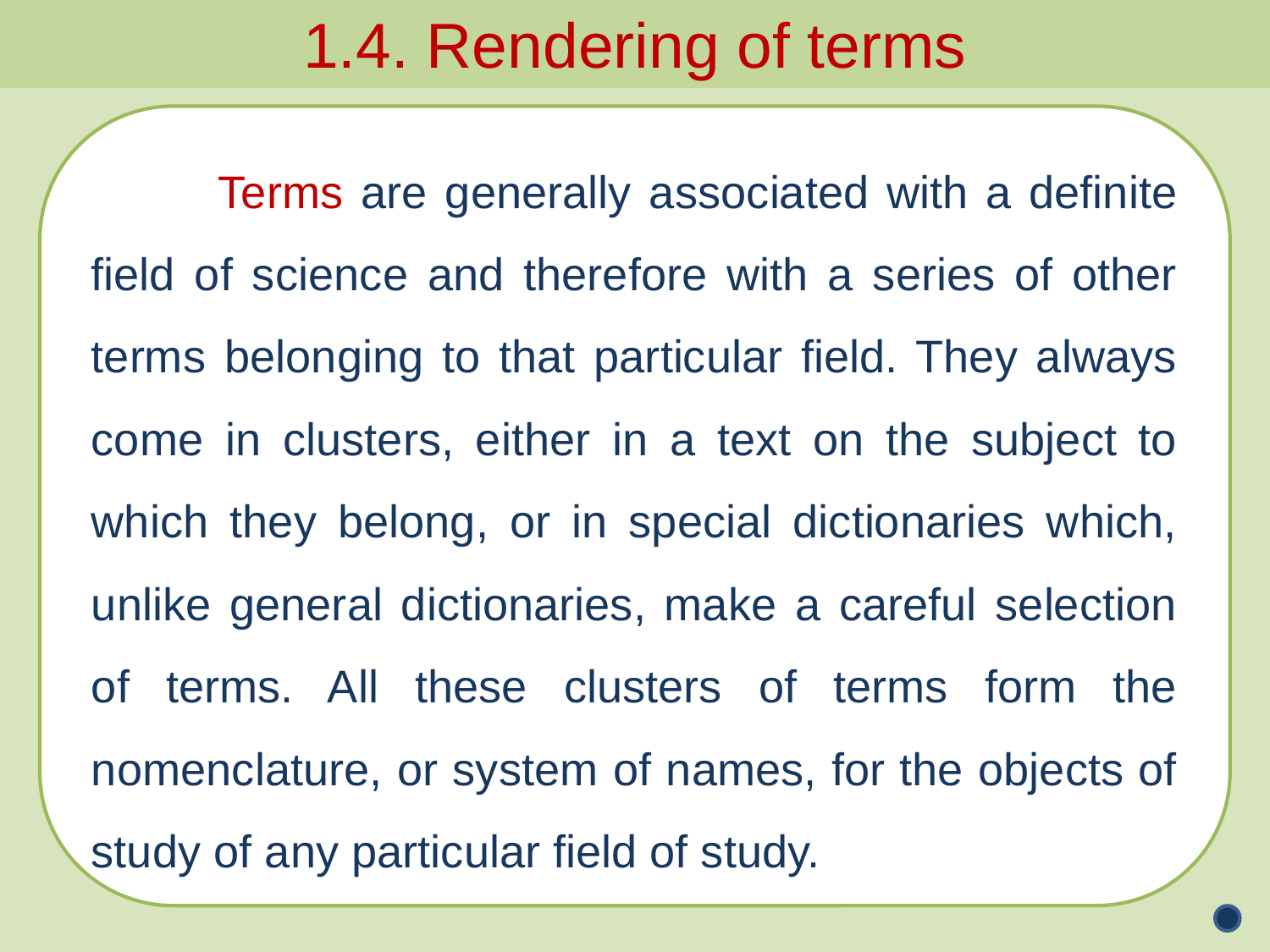

1.4. Rendering of terms
	Terms are generally associated with a definite field of science and therefore with a series of other terms belonging to that particular field. They always come in clusters, either in a text on the subject to which they belong, or in special dictionaries which, unlike general dictionaries, make a careful selection of terms. All these clusters of terms form the nomenclature, or system of names, for the objects of study of any particular field of study.